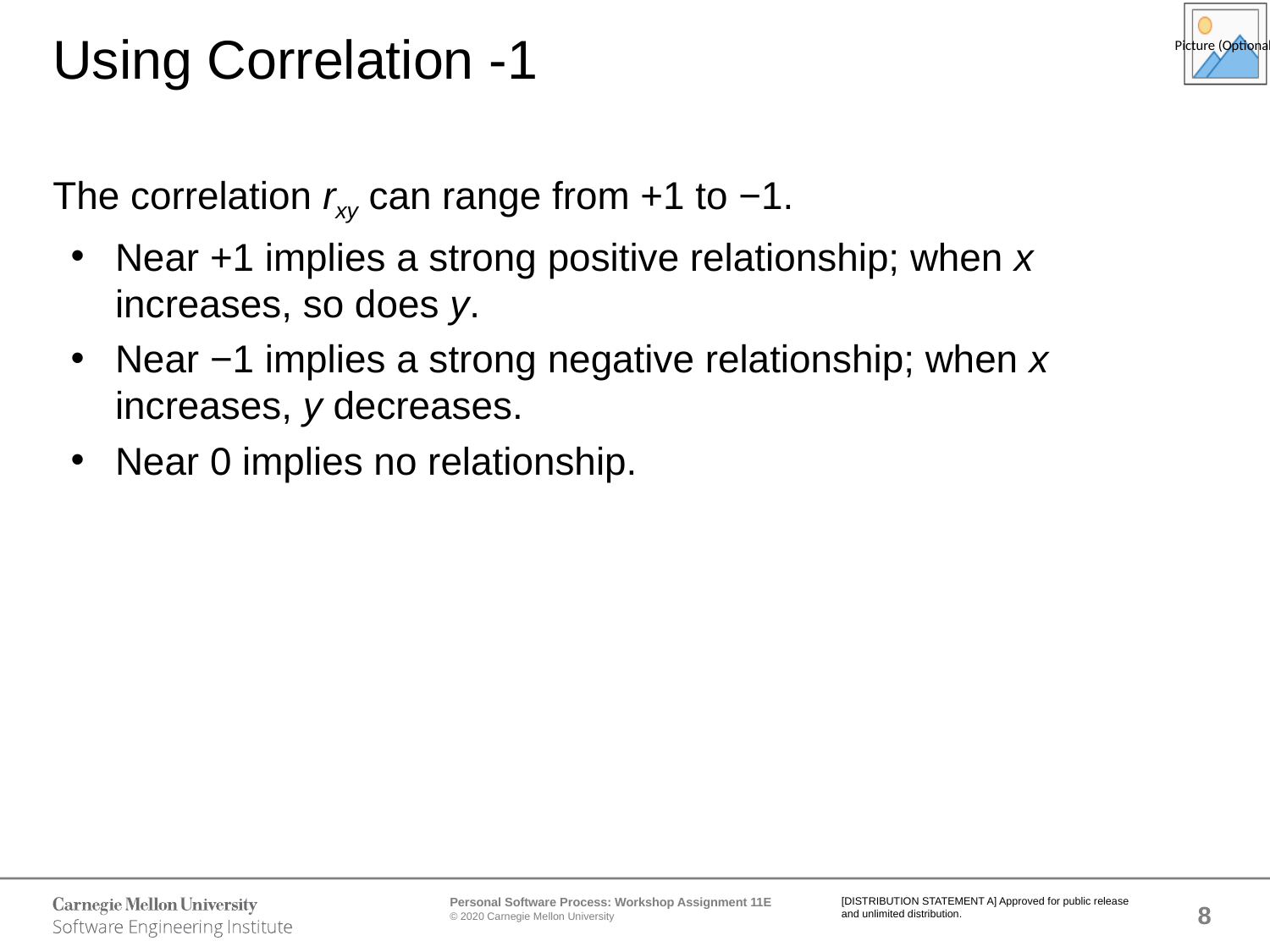

# Using Correlation -1
The correlation rxy can range from +1 to −1.
Near +1 implies a strong positive relationship; when x increases, so does y.
Near −1 implies a strong negative relationship; when x increases, y decreases.
Near 0 implies no relationship.